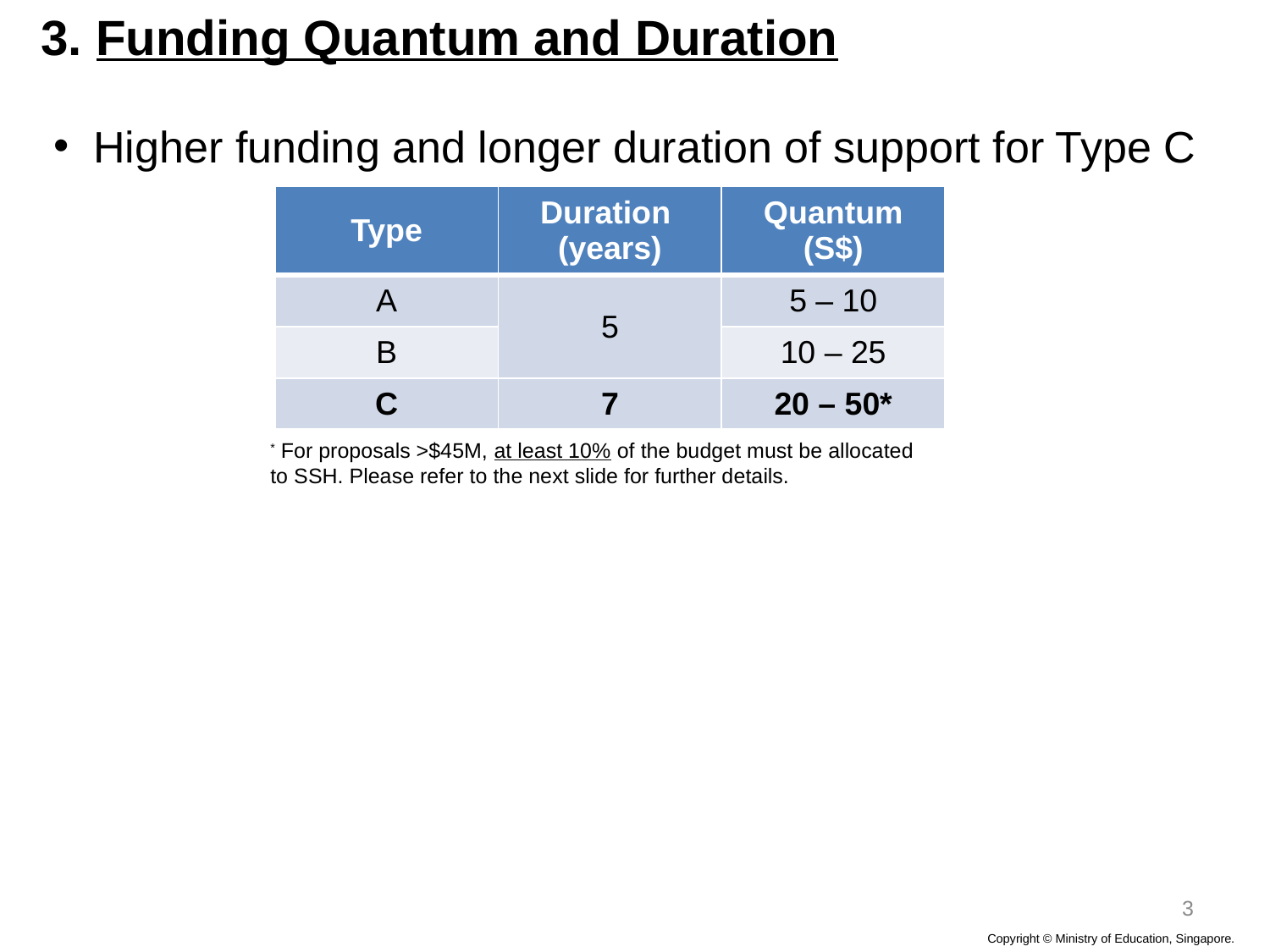

3. Funding Quantum and Duration
Higher funding and longer duration of support for Type C

| Type | Duration (years) | Quantum (S$) |
| --- | --- | --- |
| A | 5 | 5 – 10 |
| B |  | 10 – 25 |
| C | 7 | 20 – 50\* |
* For proposals >$45M, at least 10% of the budget must be allocated to SSH. Please refer to the next slide for further details.
3